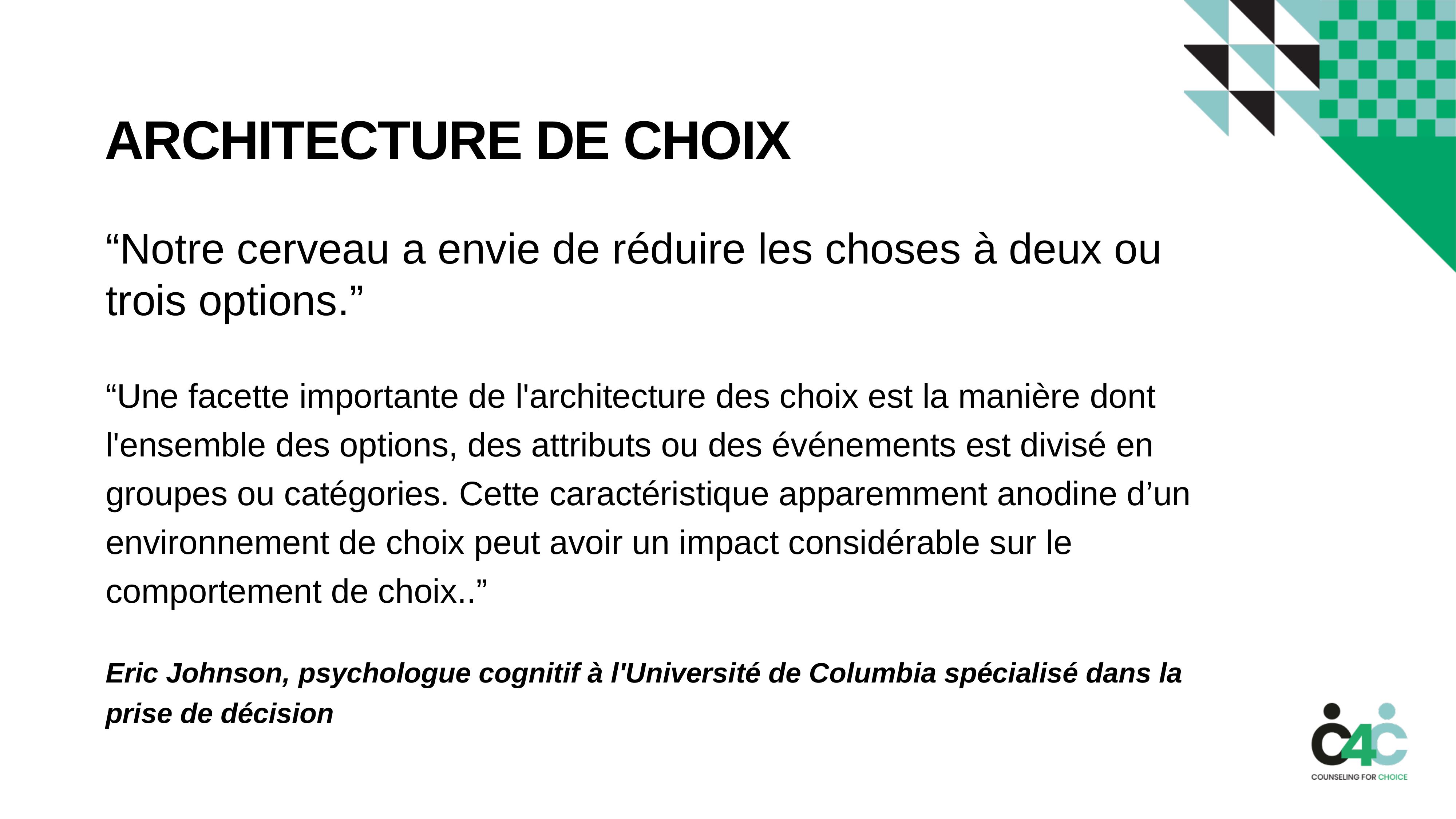

# ARCHITECTURE DE CHOIX
“Notre cerveau a envie de réduire les choses à deux ou trois options.”

“Une facette importante de l'architecture des choix est la manière dont l'ensemble des options, des attributs ou des événements est divisé en groupes ou catégories. Cette caractéristique apparemment anodine d’un environnement de choix peut avoir un impact considérable sur le comportement de choix..”

Eric Johnson, psychologue cognitif à l'Université de Columbia spécialisé dans la prise de décision